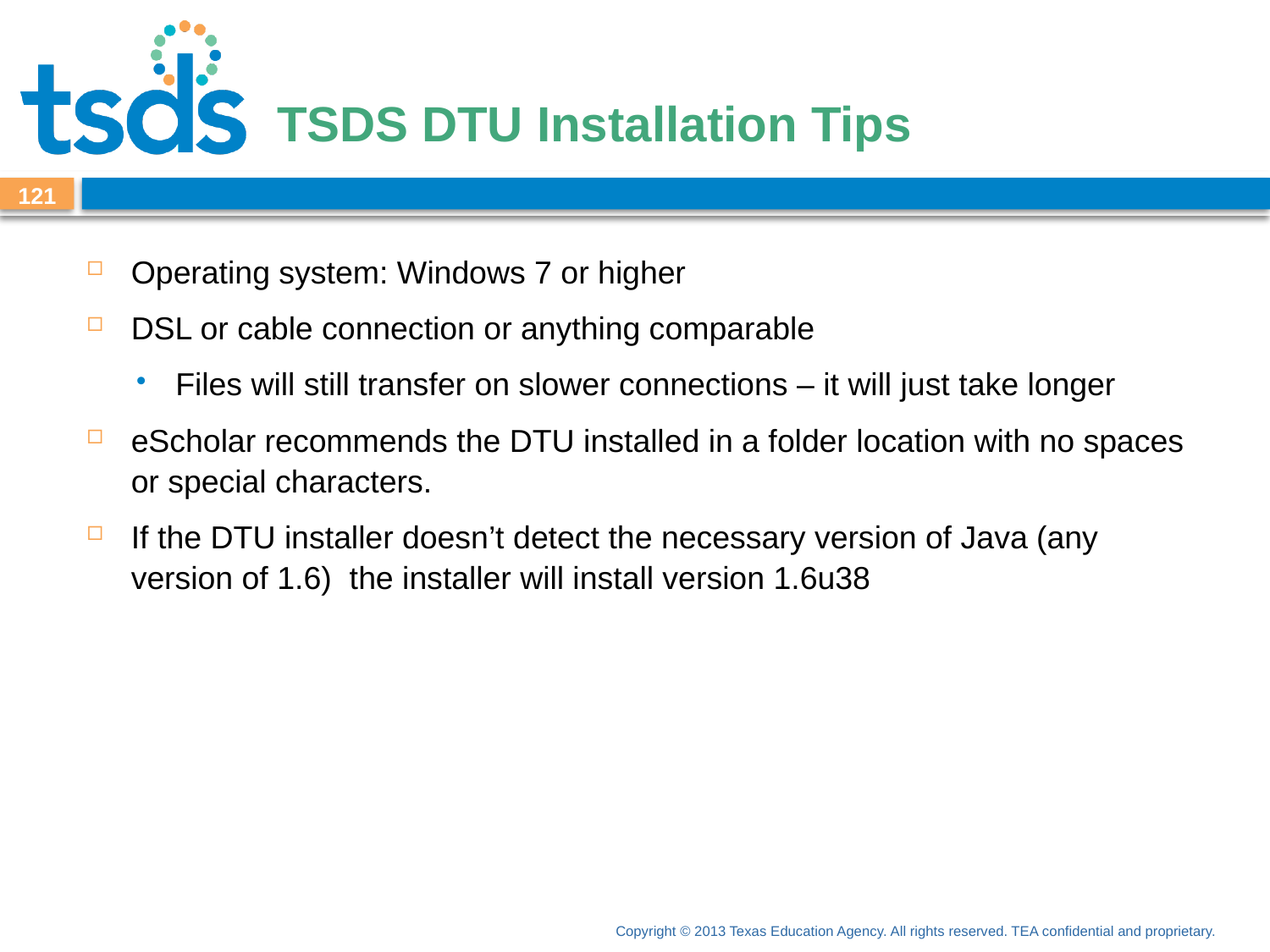

# TSDS DTU Installation Tips
121
Operating system: Windows 7 or higher
DSL or cable connection or anything comparable
Files will still transfer on slower connections – it will just take longer
eScholar recommends the DTU installed in a folder location with no spaces or special characters.
If the DTU installer doesn’t detect the necessary version of Java (any version of 1.6)  the installer will install version 1.6u38